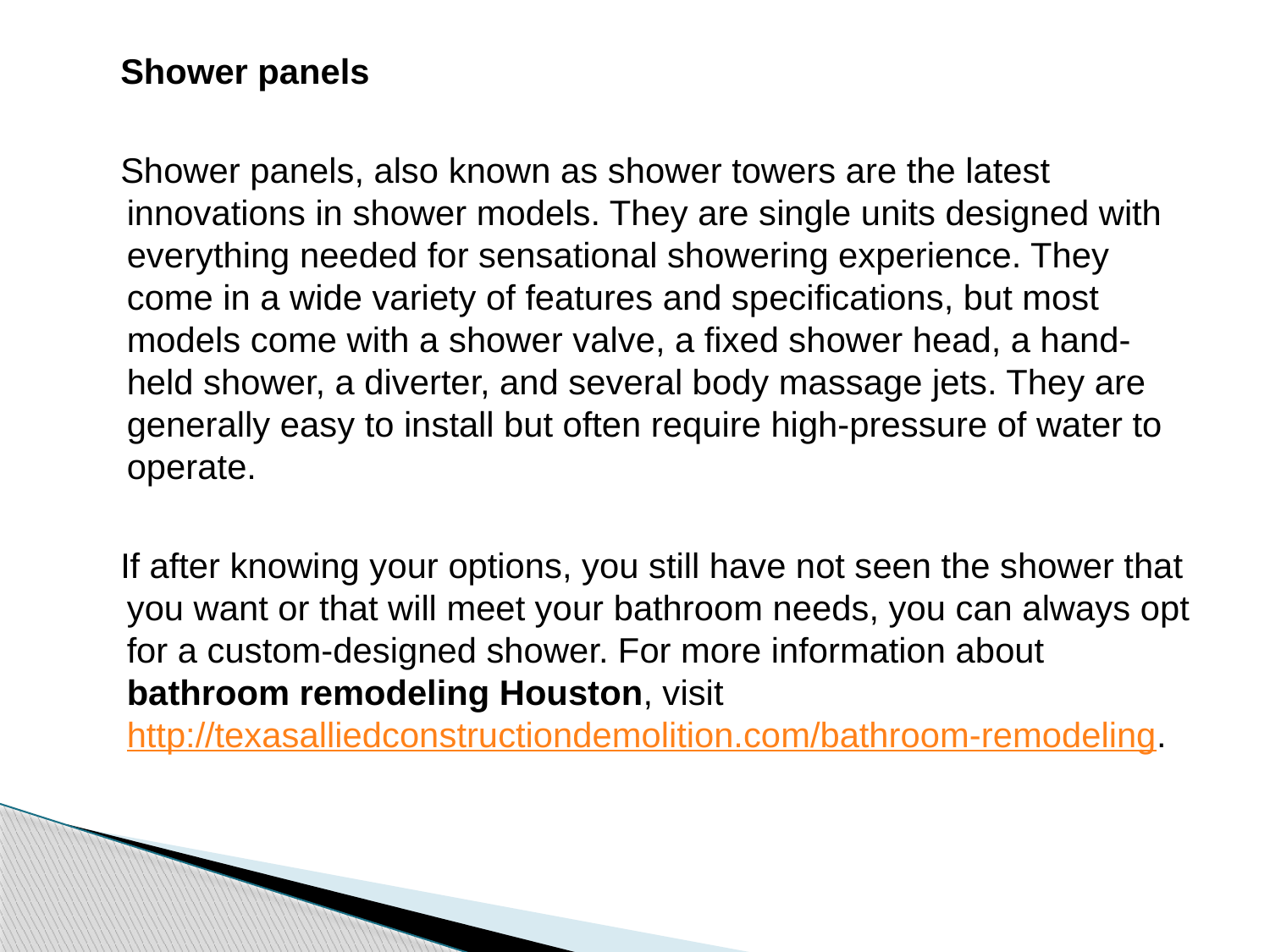

Shower panels

   Shower panels, also known as shower towers are the latest innovations in shower models. They are single units designed with everything needed for sensational showering experience. They come in a wide variety of features and specifications, but most models come with a shower valve, a fixed shower head, a hand-held shower, a diverter, and several body massage jets. They are generally easy to install but often require high-pressure of water to operate.

   If after knowing your options, you still have not seen the shower that you want or that will meet your bathroom needs, you can always opt for a custom-designed shower. For more information about bathroom remodeling Houston, visit http://texasalliedconstructiondemolition.com/bathroom-remodeling.